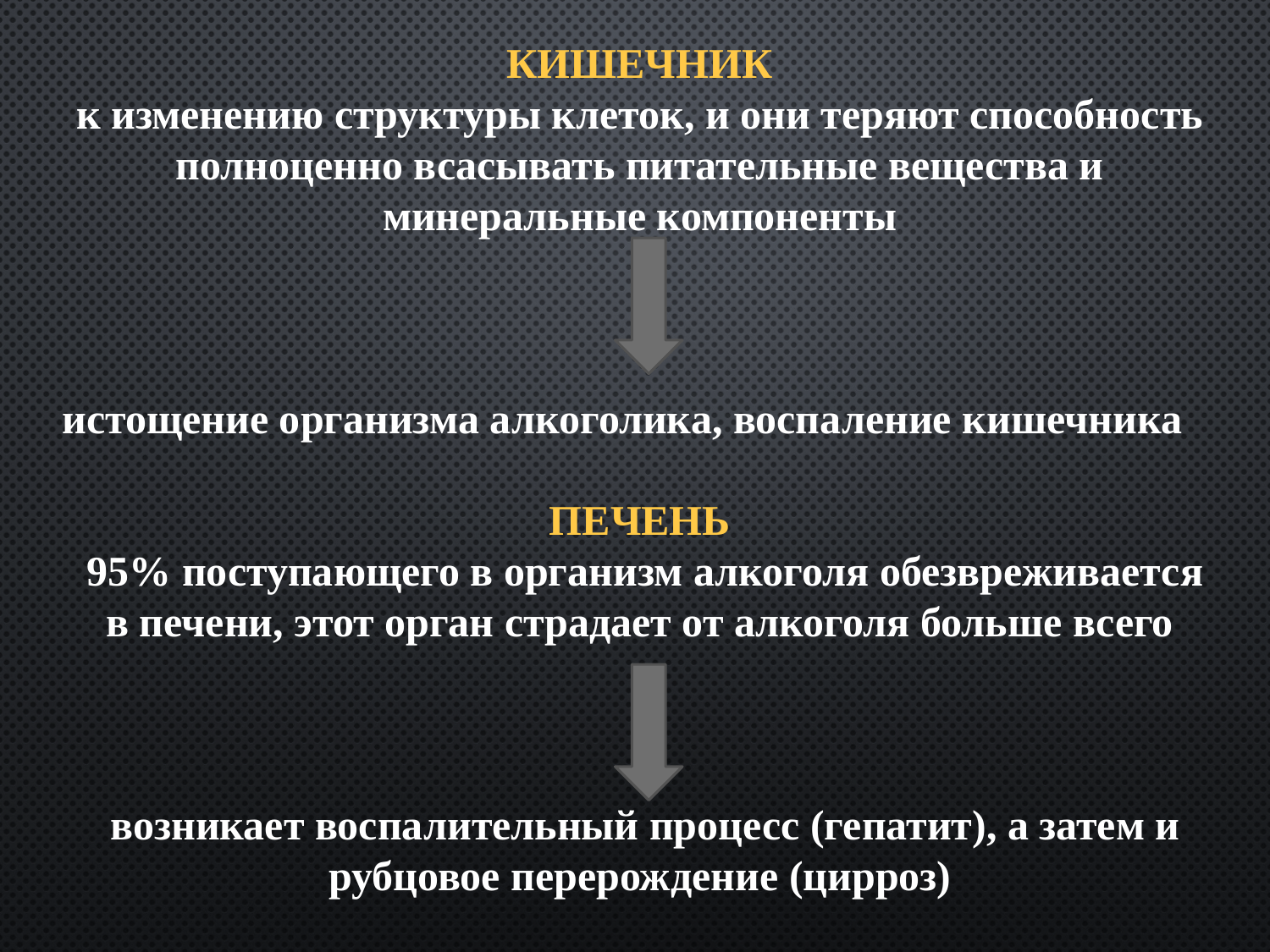

Кишечник
к изменению структуры клеток, и они теряют способность полноценно всасывать питательные вещества и минеральные компоненты

истощение организма алкоголика, воспаление кишечника

Печень
 95% поступающего в организм алкоголя обезвреживается в печени, этот орган страдает от алкоголя больше всего

 возникает воспалительный процесс (гепатит), а затем и рубцовое перерождение (цирроз)